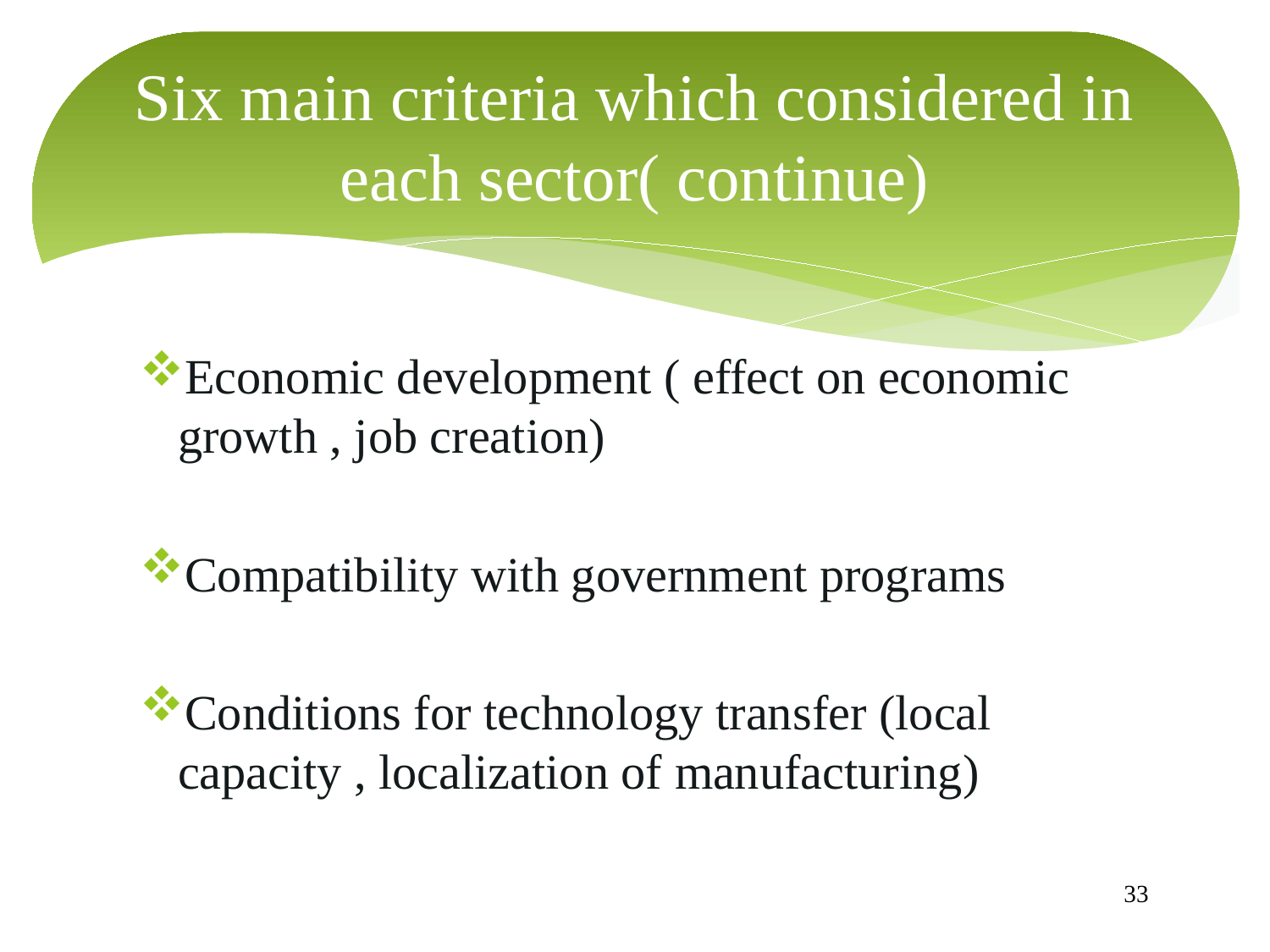

# Six main criteria which considered in each sector( continue)
Economic development ( effect on economic growth , job creation)

Compatibility with government programs

Conditions for technology transfer (local capacity , localization of manufacturing)

33